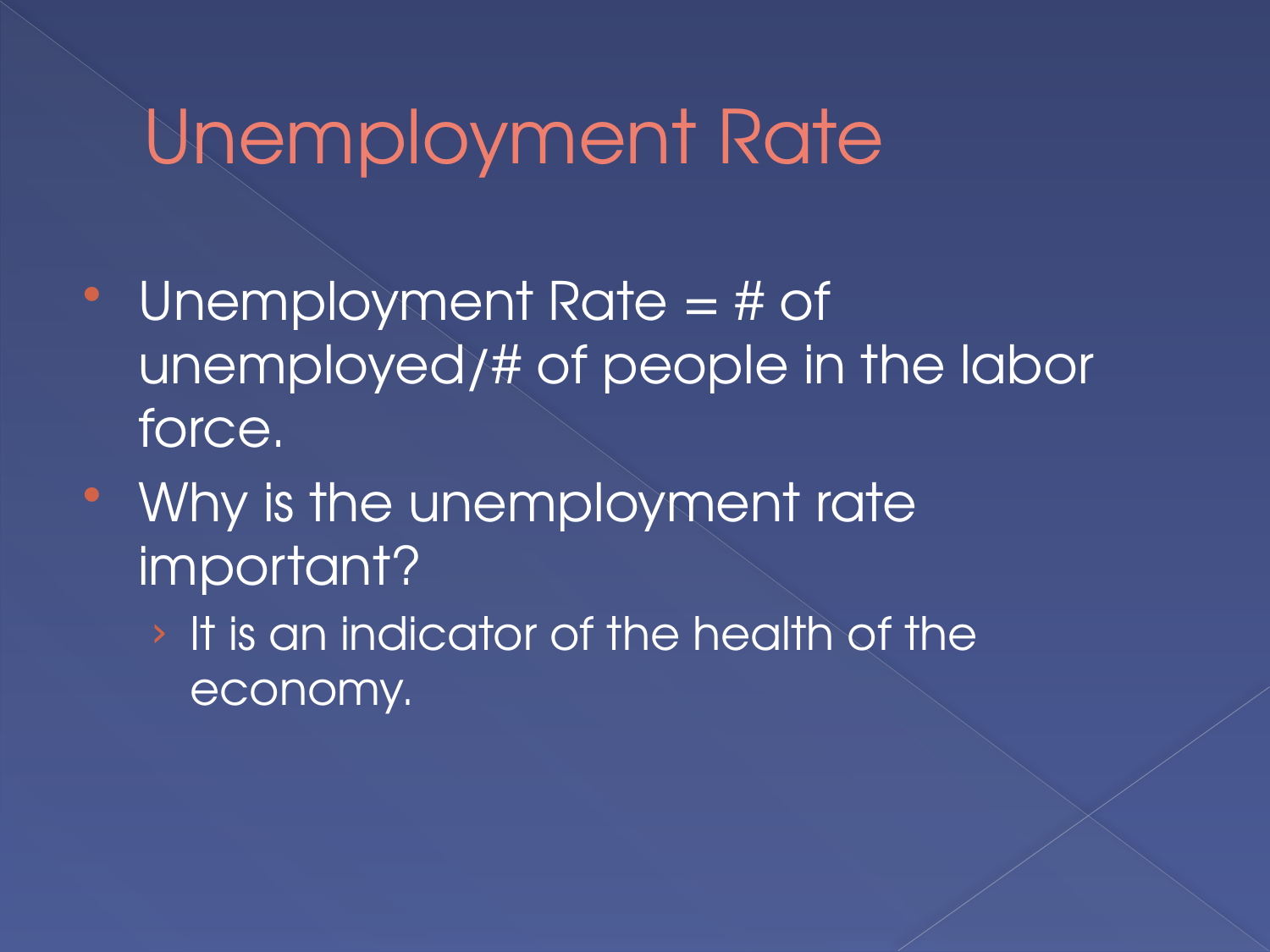

# Unemployment Rate
Unemployment Rate = # of unemployed/# of people in the labor force.
Why is the unemployment rate important?
It is an indicator of the health of the economy.